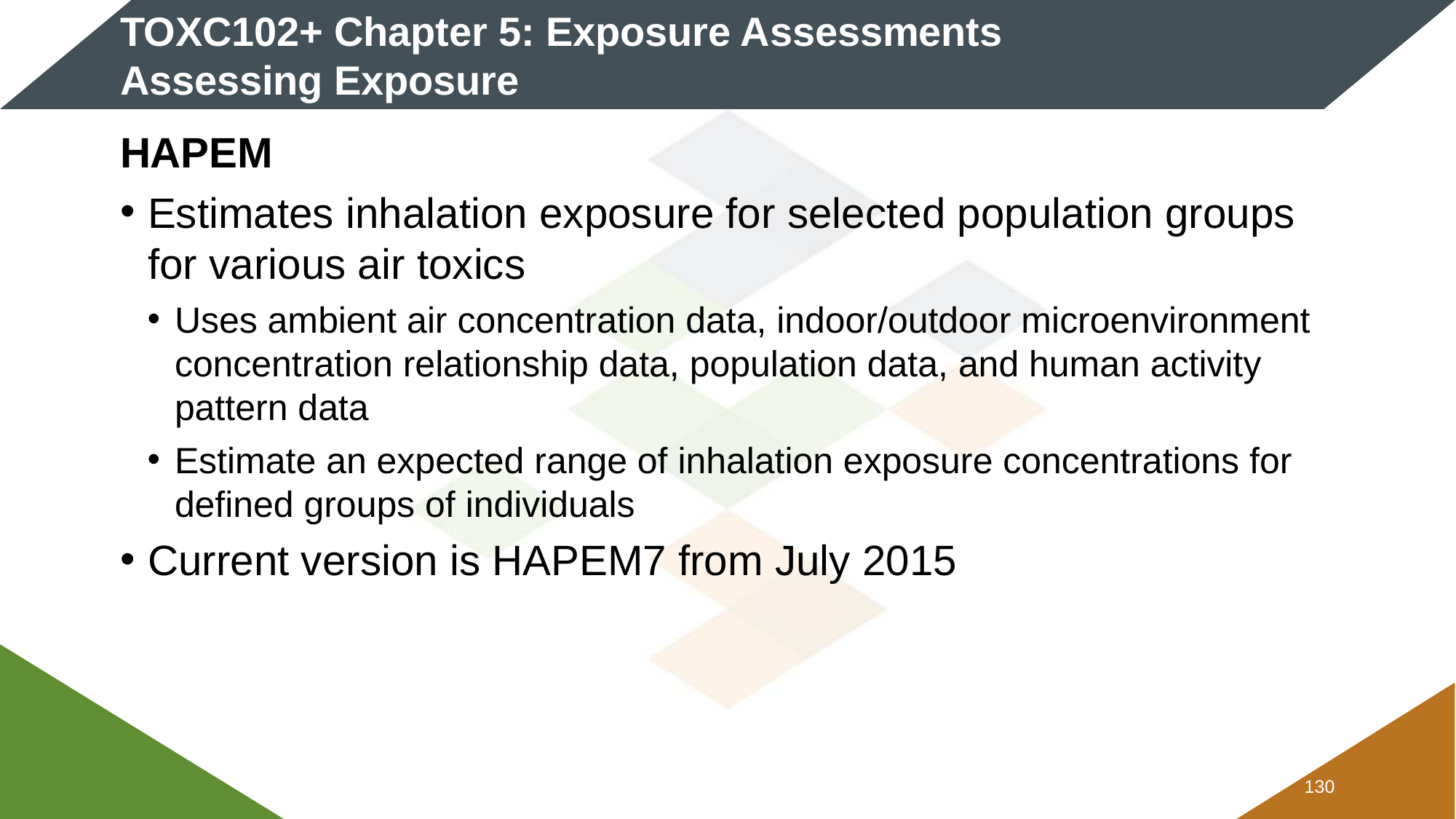

# TOXC102+ Chapter 5: Exposure Assessments Assessing Exposure
HAPEM
Estimates inhalation exposure for selected population groups for various air toxics
Uses ambient air concentration data, indoor/outdoor microenvironment concentration relationship data, population data, and human activity pattern data
Estimate an expected range of inhalation exposure concentrations for defined groups of individuals
Current version is HAPEM7 from July 2015
130